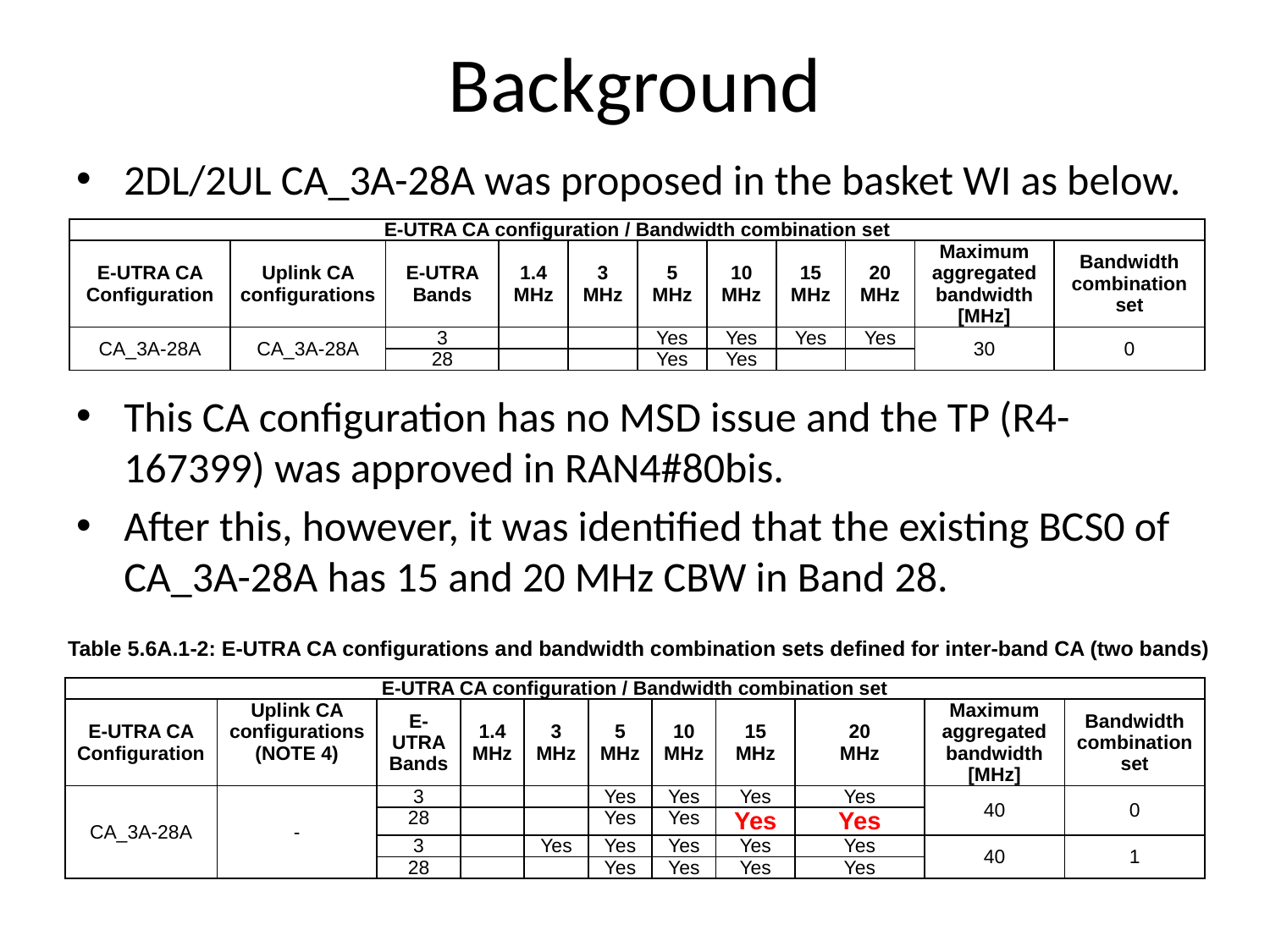

# Background
2DL/2UL CA_3A-28A was proposed in the basket WI as below.

This CA configuration has no MSD issue and the TP (R4-167399) was approved in RAN4#80bis.
After this, however, it was identified that the existing BCS0 of CA_3A-28A has 15 and 20 MHz CBW in Band 28.
| E-UTRA CA configuration / Bandwidth combination set |  |  |  |  |  |  |  |  |  |  |
| --- | --- | --- | --- | --- | --- | --- | --- | --- | --- | --- |
| E-UTRA CA Configuration | Uplink CA configurations | E-UTRA Bands | 1.4 MHz | 3 MHz | 5 MHz | 10 MHz | 15 MHz | 20 MHz | Maximum aggregated bandwidth [MHz] | Bandwidth combination set |
| CA\_3A-28A | CA\_3A-28A | 3 |  |  | Yes | Yes | Yes | Yes | 30 | 0 |
|  |  | 28 |  |  | Yes | Yes |  |  |  |  |
Table 5.6A.1-2: E-UTRA CA configurations and bandwidth combination sets defined for inter-band CA (two bands)

| E-UTRA CA configuration / Bandwidth combination set |  |  |  |  |  |  |  |  |  |  |
| --- | --- | --- | --- | --- | --- | --- | --- | --- | --- | --- |
| E-UTRA CA Configuration | Uplink CA configurations (NOTE 4) | E-UTRA Bands | 1.4 MHz | 3 MHz | 5 MHz | 10 MHz | 15 MHz | 20 MHz | Maximum aggregated bandwidth [MHz] | Bandwidth combination set |
| CA\_3A-28A | - | 3 |  |  | Yes | Yes | Yes | Yes | 40 | 0 |
|  |  | 28 |  |  | Yes | Yes | Yes | Yes |  |  |
|  |  | 3 |  | Yes | Yes | Yes | Yes | Yes | 40 | 1 |
|  |  | 28 |  |  | Yes | Yes | Yes | Yes |  |  |